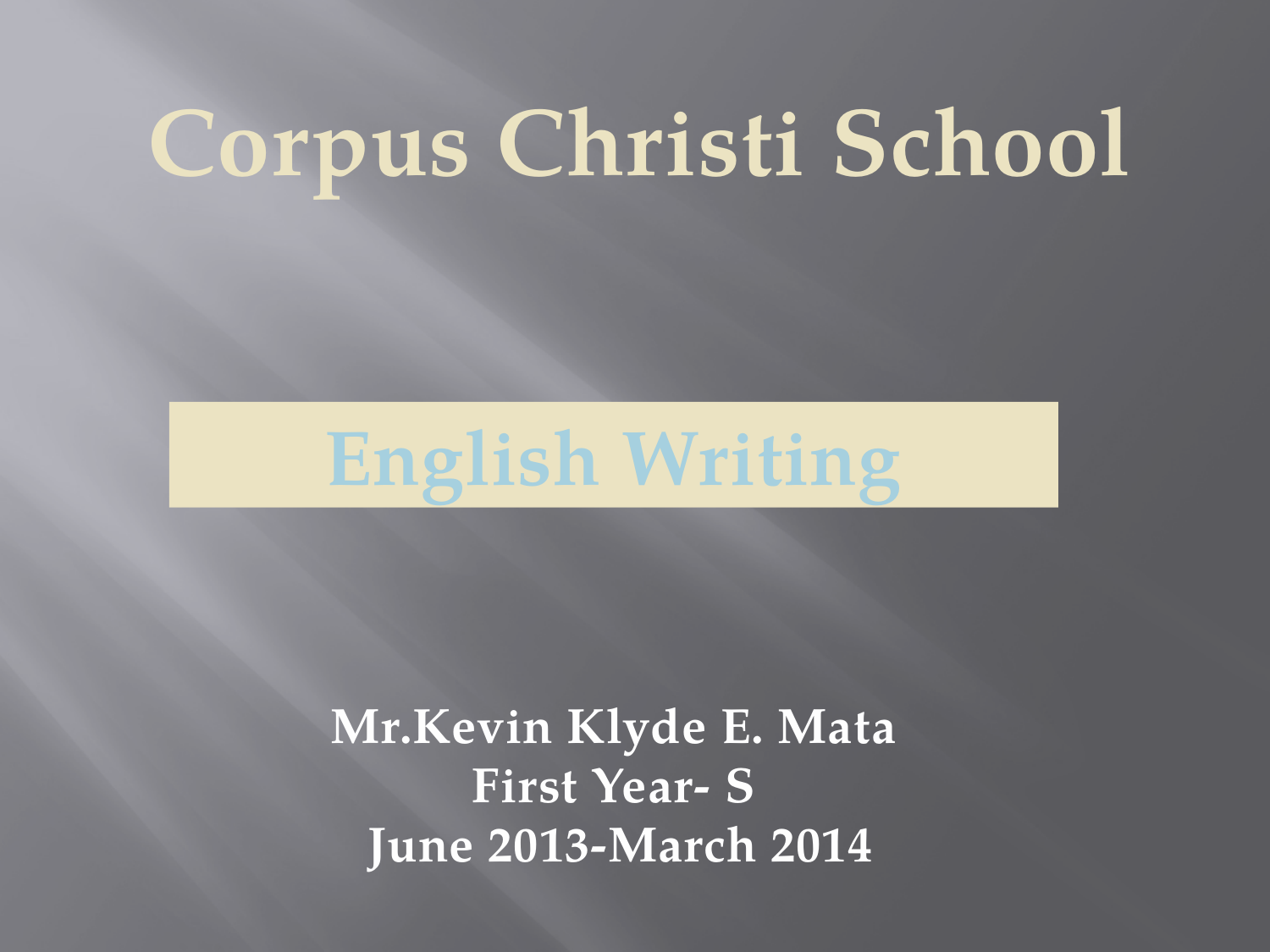

Corpus Christi School

English Writing
Mr.Kevin Klyde E. Mata
First Year- S
 June 2013-March 2014